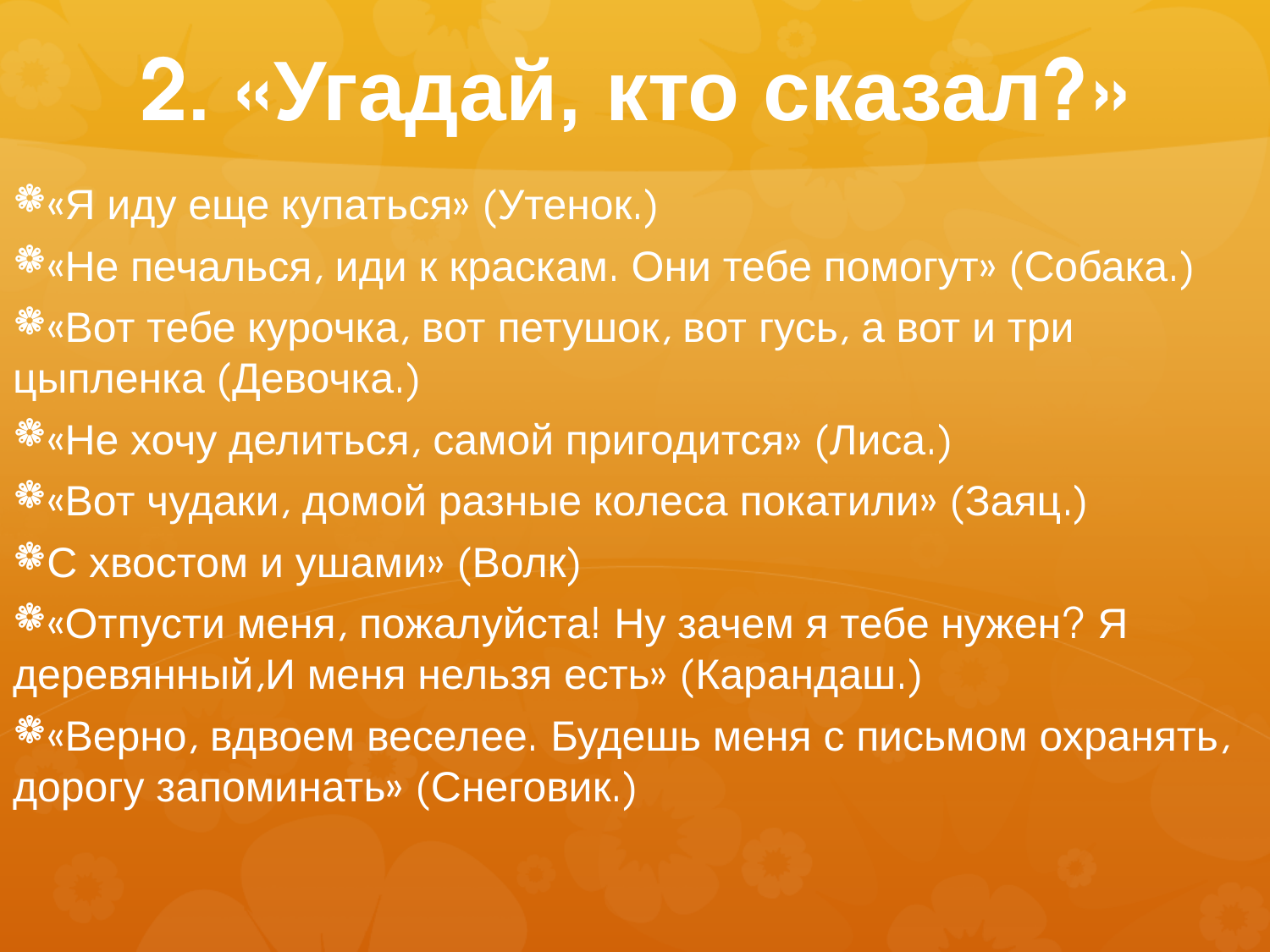

# 2. «Угадай, кто сказал?»
«Я иду еще купаться» (Утенок.)
«Не печалься, иди к краскам. Они тебе помогут» (Собака.)
«Вот тебе курочка, вот петушок, вот гусь, а вот и три цыпленка (Девочка.)
«Не хочу делиться, самой пригодится» (Лиса.)
«Вот чудаки, домой разные колеса покатили» (Заяц.)
С хвостом и ушами» (Волк)
«Отпусти меня, пожалуйста! Ну зачем я тебе нужен? Я деревянный,И меня нельзя есть» (Карандаш.)
«Верно, вдвоем веселее. Будешь меня с письмом охранять, дорогу запоминать» (Снеговик.)